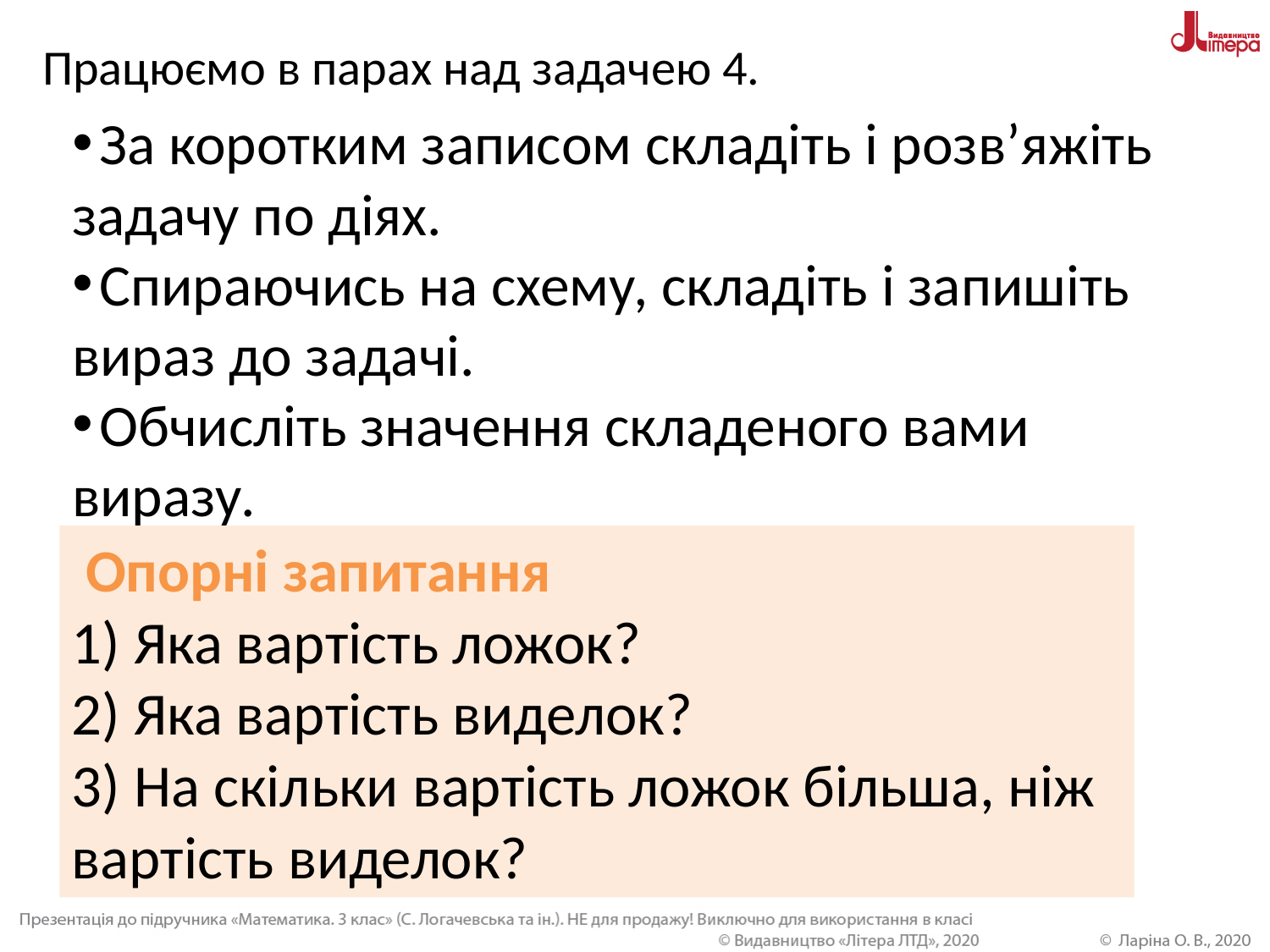

Працюємо в парах над задачею 4.
 За коротким записом складіть і розв’яжіть задачу по діях.
 Спираючись на схему, складіть і запишіть вираз до задачі.
 Обчисліть значення складеного вами виразу.
 Опорні запитання
1) Яка вартість ложок?
2) Яка вартість виделок?
3) На скільки вартість ложок більша, ніж вартість виделок?